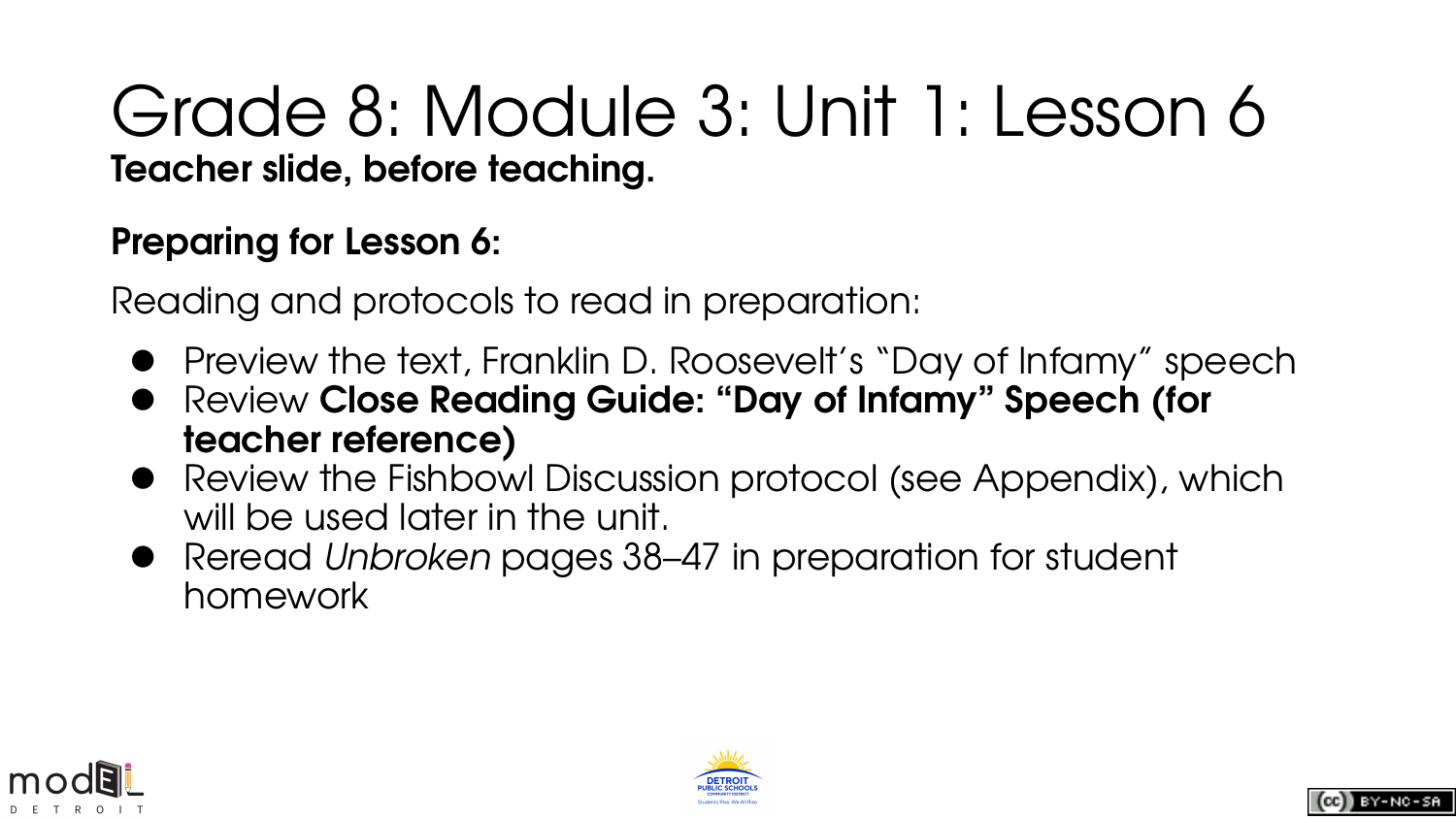

# Grade 8: Module 3: Unit 1: Lesson 6
Teacher slide, before teaching.

Preparing for Lesson 6:
Reading and protocols to read in preparation:
Preview the text, Franklin D. Roosevelt’s “Day of Infamy” speech
Review Close Reading Guide: “Day of Infamy” Speech (for teacher reference)
Review the Fishbowl Discussion protocol (see Appendix), which will be used later in the unit.
Reread Unbroken pages 38–47 in preparation for student homework